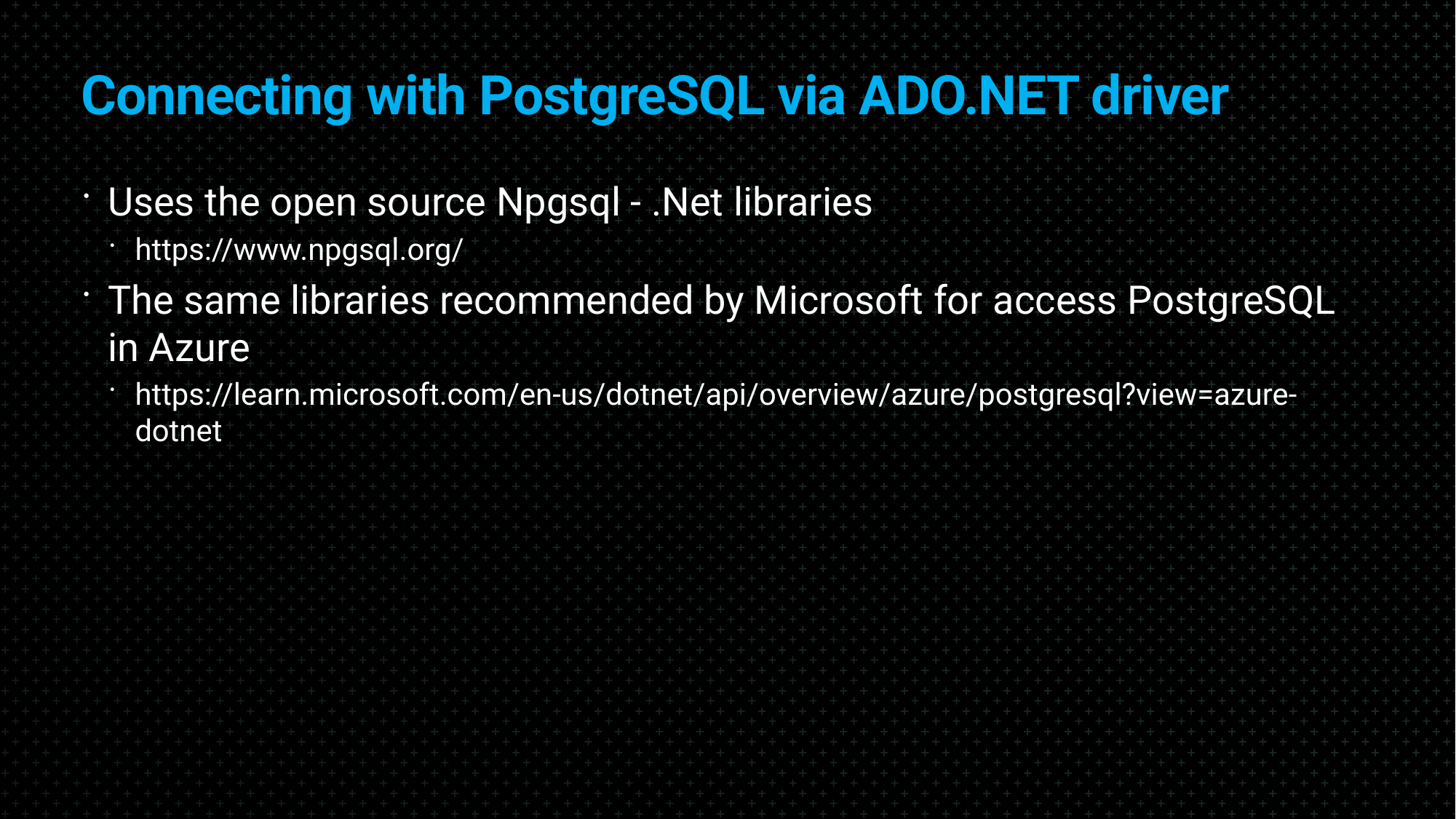

# Connecting with PostgreSQL via ADO.NET driver
Uses the open source Npgsql - .Net libraries
https://www.npgsql.org/
The same libraries recommended by Microsoft for access PostgreSQL in Azure
https://learn.microsoft.com/en-us/dotnet/api/overview/azure/postgresql?view=azure-dotnet